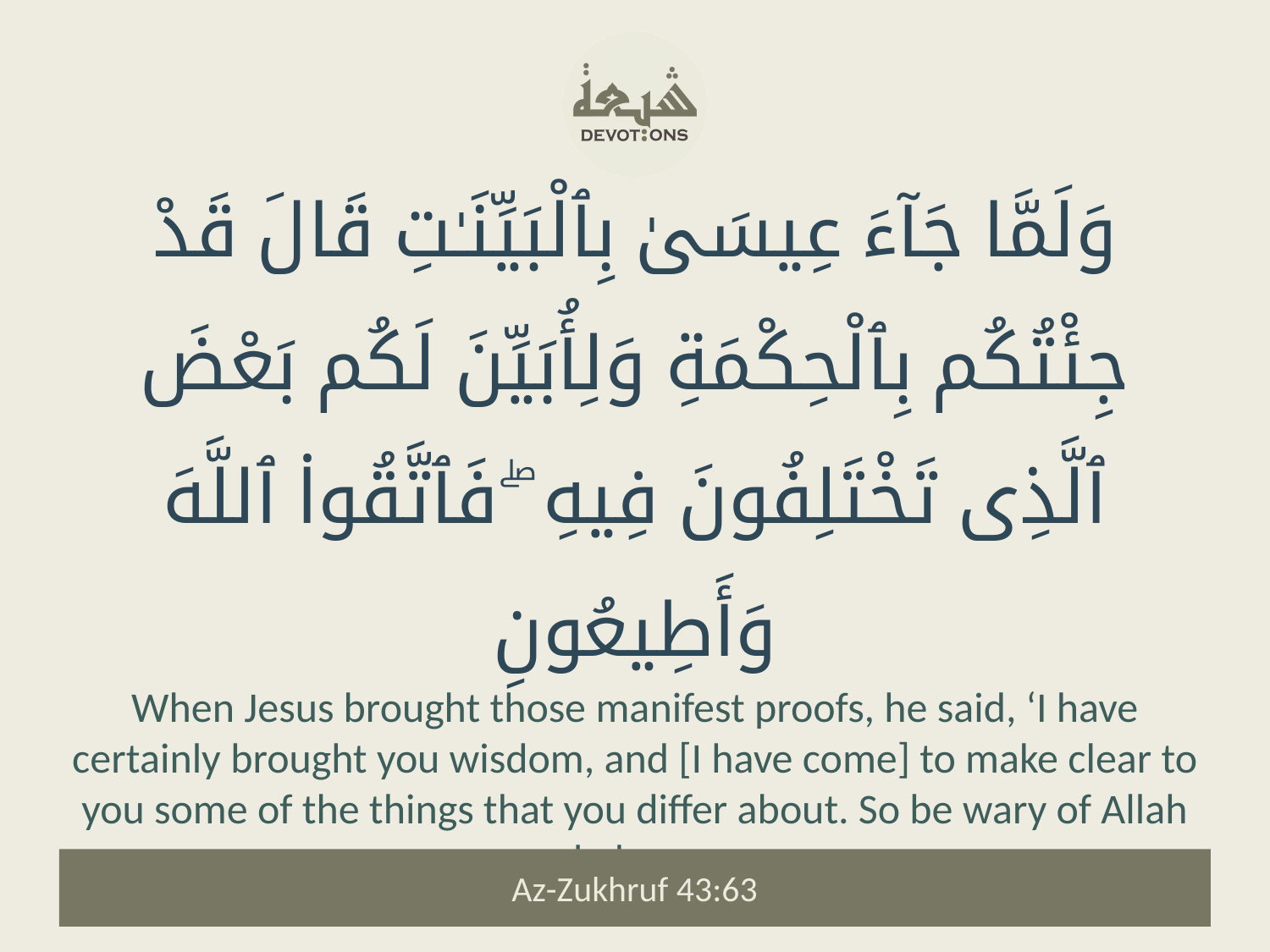

وَلَمَّا جَآءَ عِيسَىٰ بِٱلْبَيِّنَـٰتِ قَالَ قَدْ جِئْتُكُم بِٱلْحِكْمَةِ وَلِأُبَيِّنَ لَكُم بَعْضَ ٱلَّذِى تَخْتَلِفُونَ فِيهِ ۖ فَٱتَّقُوا۟ ٱللَّهَ وَأَطِيعُونِ
When Jesus brought those manifest proofs, he said, ‘I have certainly brought you wisdom, and [I have come] to make clear to you some of the things that you differ about. So be wary of Allah and obey me.
Az-Zukhruf 43:63